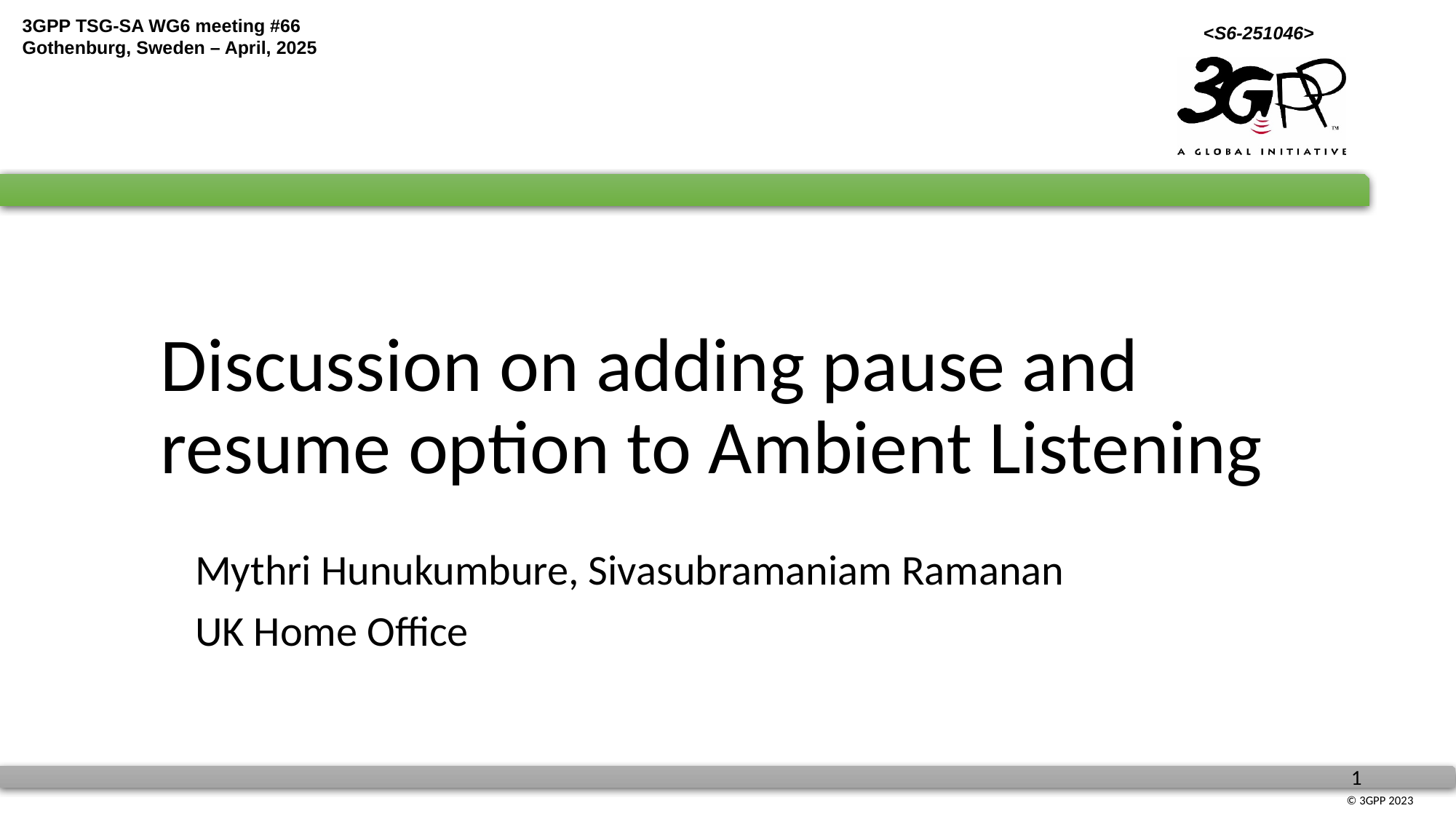

# Discussion on adding pause and resume option to Ambient Listening
Mythri Hunukumbure, Sivasubramaniam Ramanan
UK Home Office